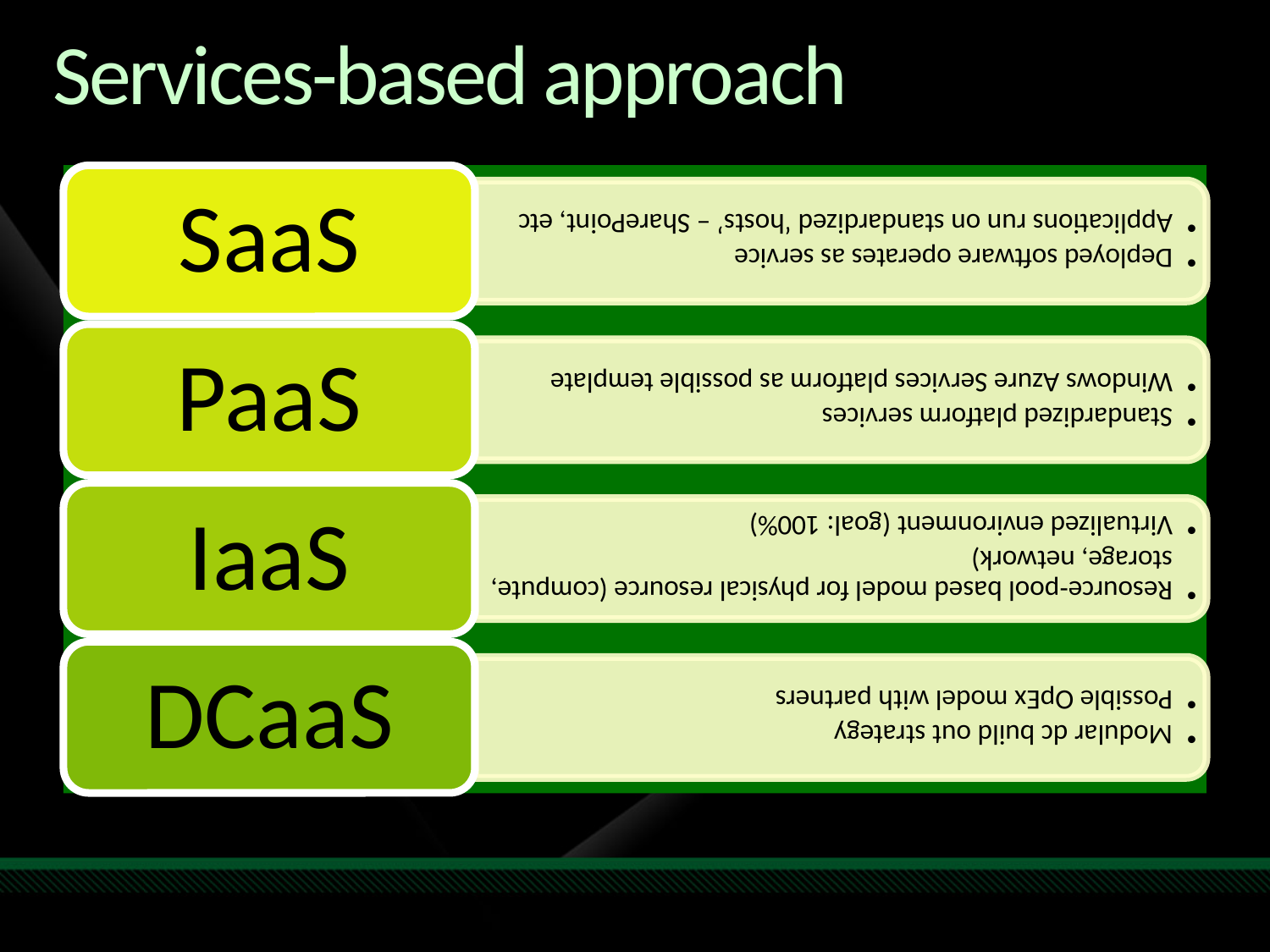

# Services-based approach
Deployed software operates as service
Applications run on standardized ‘hosts’ – SharePoint, etc
SaaS
Standardized platform services
Windows Azure Services platform as possible template
PaaS
Resource-pool based model for physical resource (compute, storage, network)
Virtualized environment (goal: 100%)
IaaS
Modular dc build out strategy
Possible OpEx model with partners
DCaaS